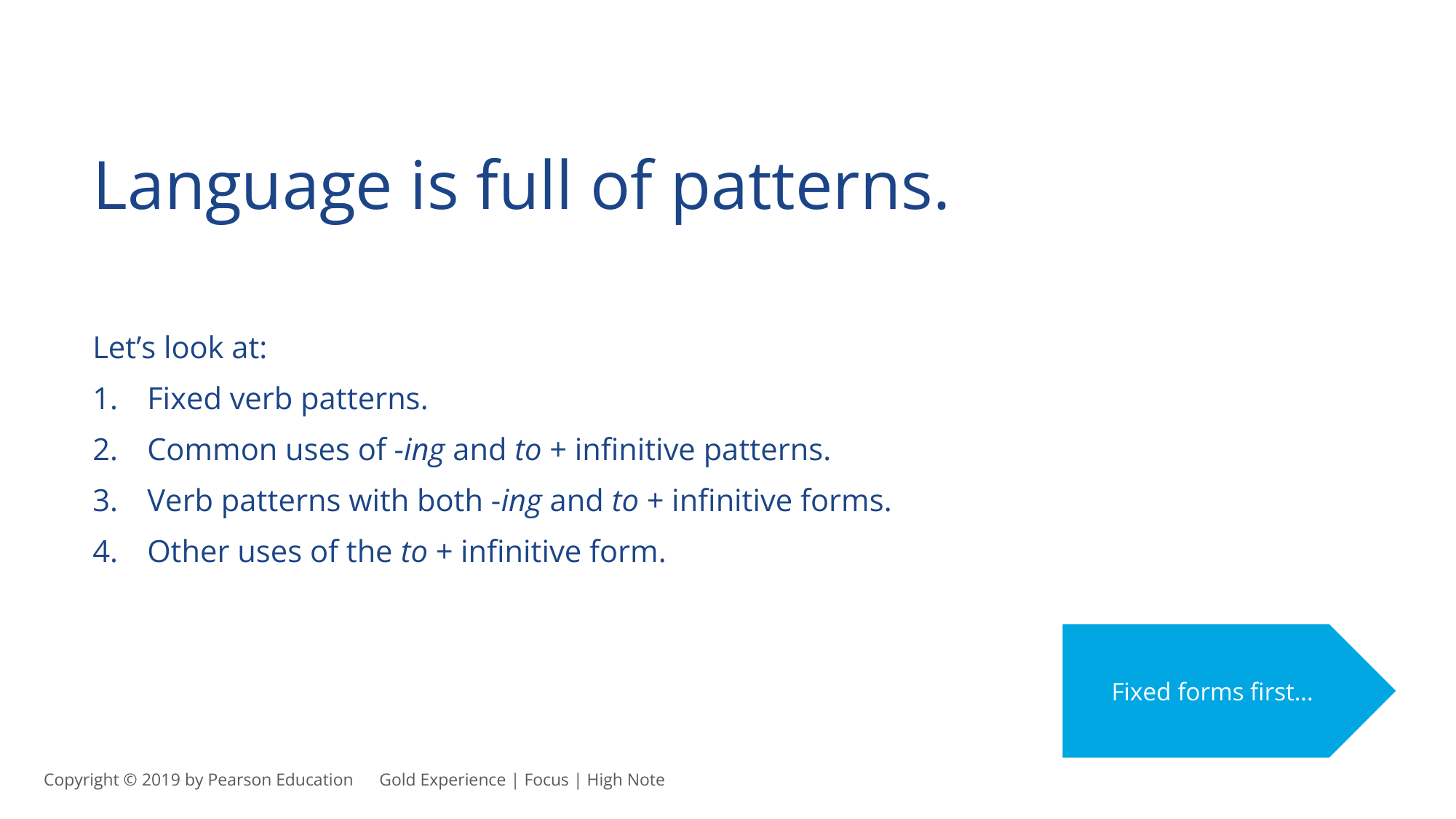

Language is full of patterns.
Let’s look at:
Fixed verb patterns.
Common uses of -ing and to + infinitive patterns.
Verb patterns with both -ing and to + infinitive forms.
Other uses of the to + infinitive form.

Fixed forms first...
Copyright © 2019 by Pearson Education      Gold Experience | Focus | High Note